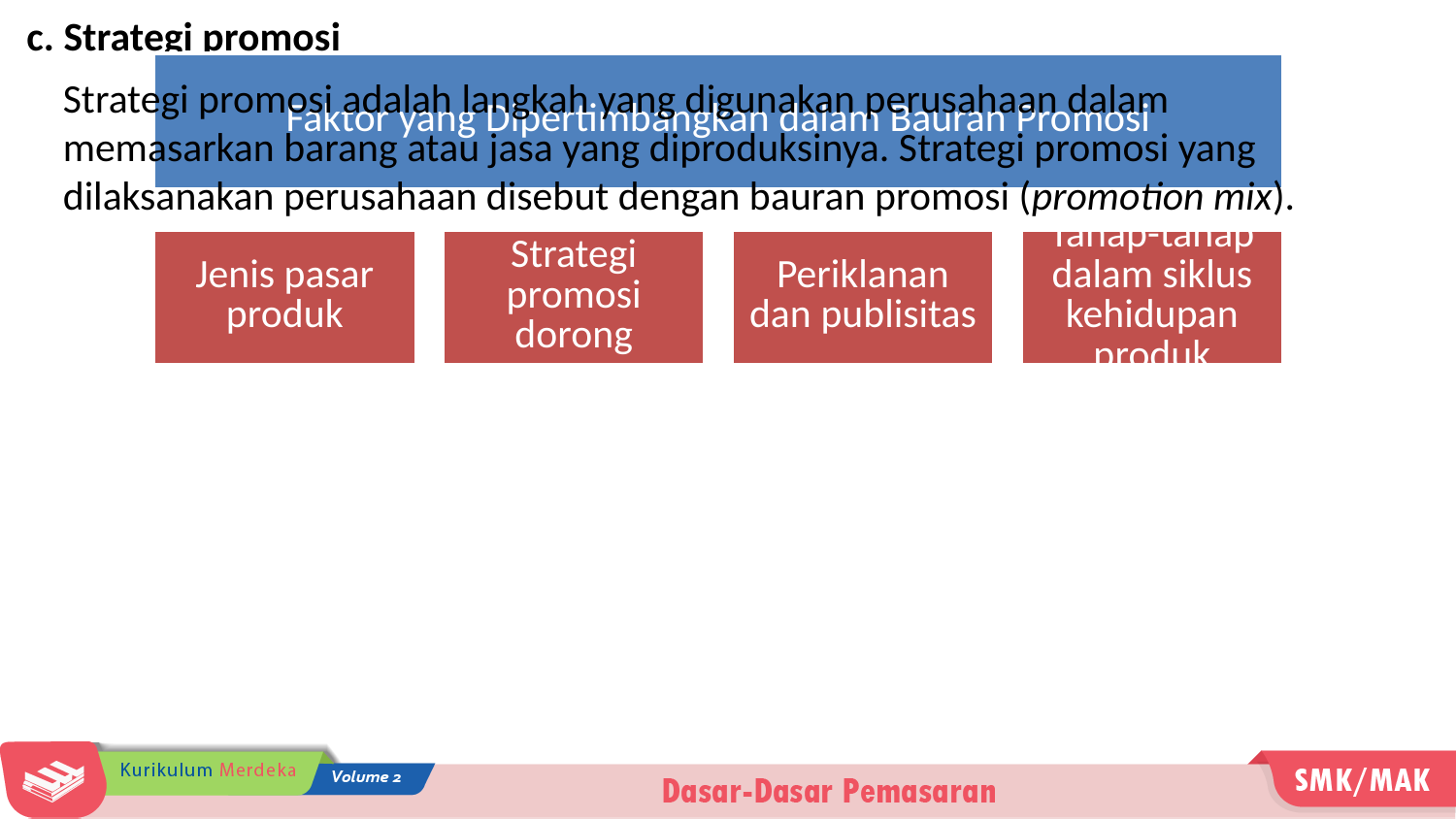

c. Strategi promosi

Strategi promosi adalah langkah yang digunakan perusahaan dalam memasarkan barang atau jasa yang diproduksinya. Strategi promosi yang dilaksanakan perusahaan disebut dengan bauran promosi (promotion mix).